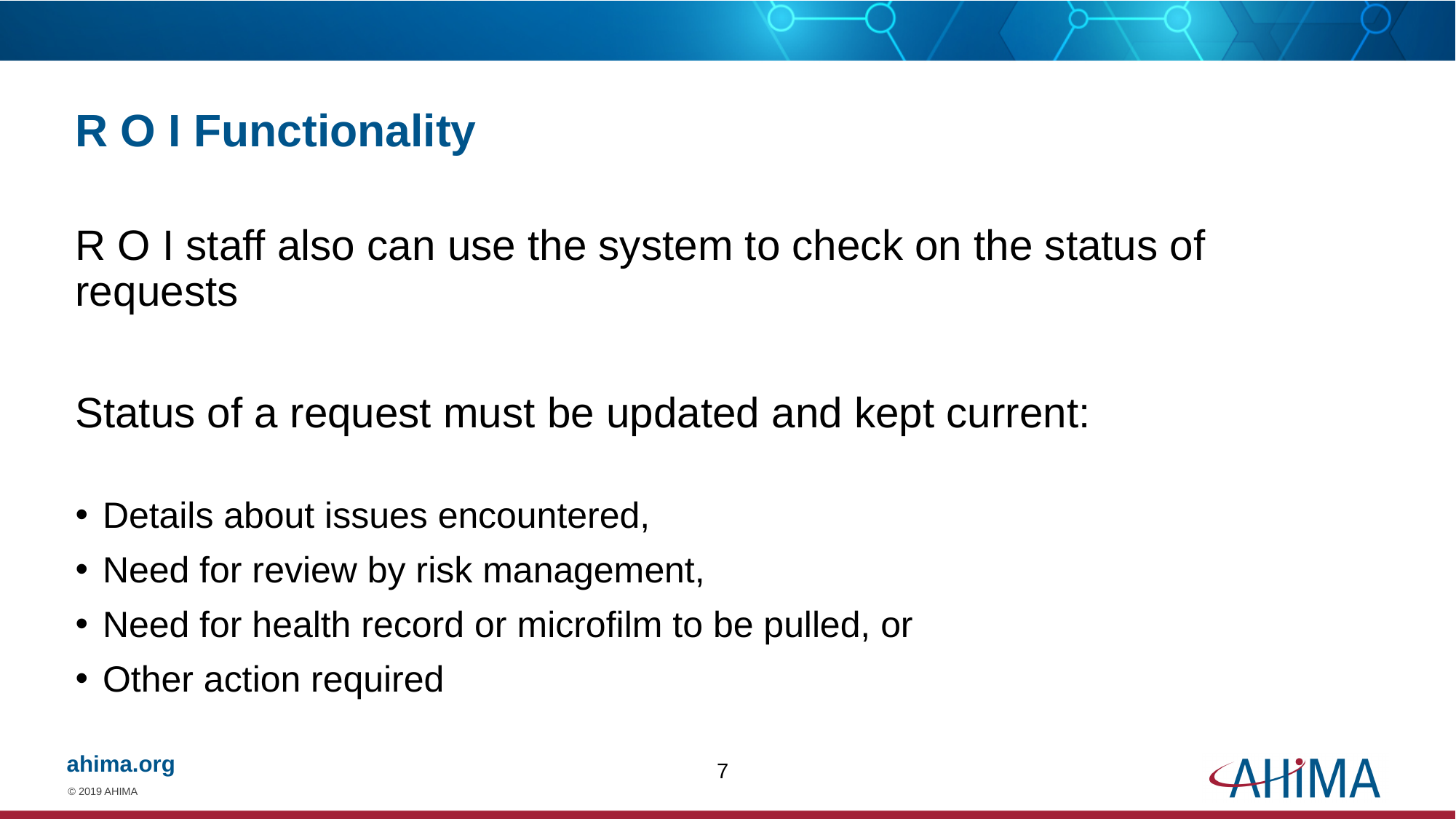

# R O I Functionality
R O I staff also can use the system to check on the status of requests

Status of a request must be updated and kept current:

Details about issues encountered,
Need for review by risk management,
Need for health record or microfilm to be pulled, or
Other action required